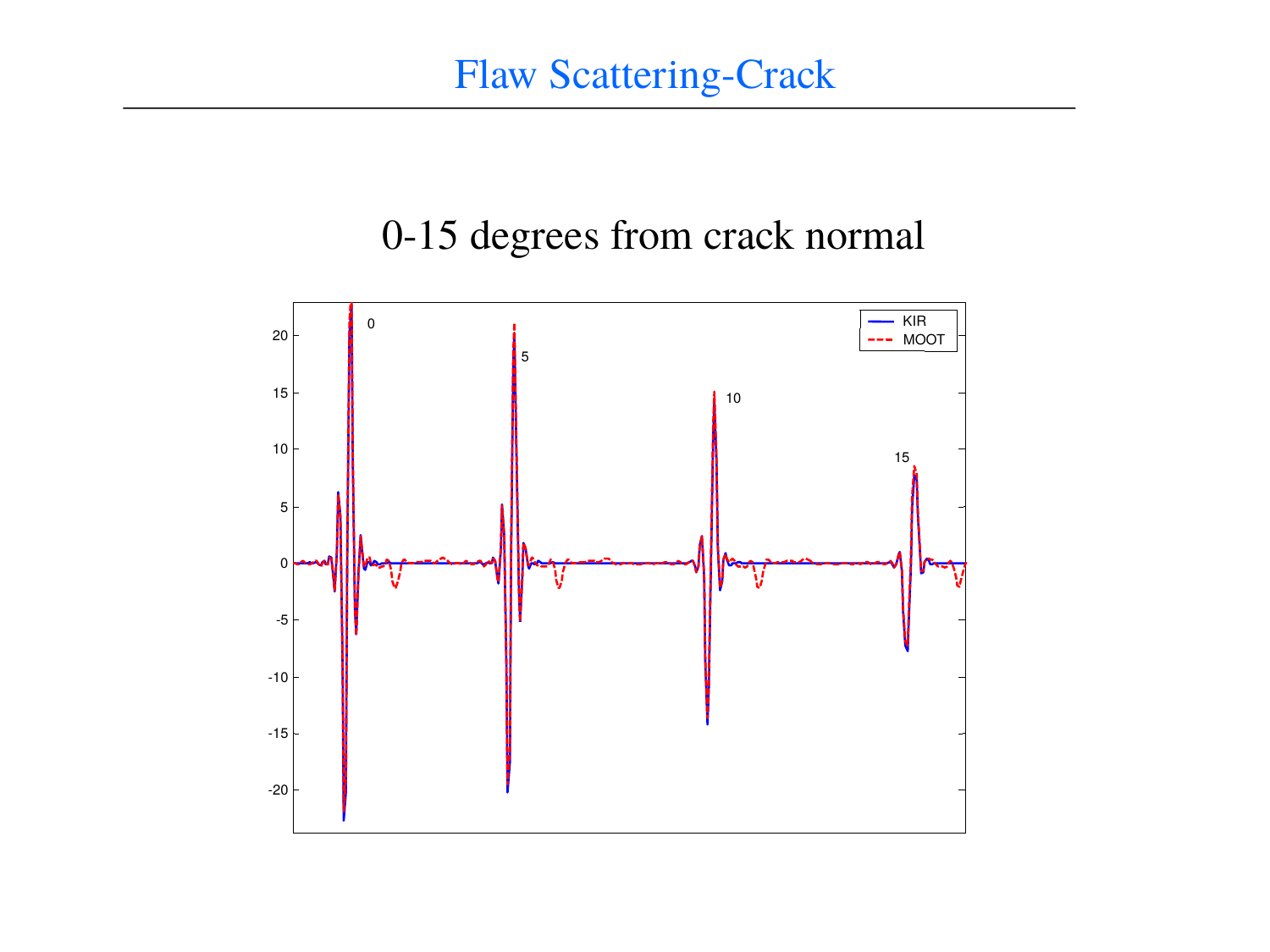

Flaw Scattering-Crack

0-15 degrees from crack normal

KIR
0

20
MOOT

5

15
10

10
15

5

0

-5

-10

-15

-20